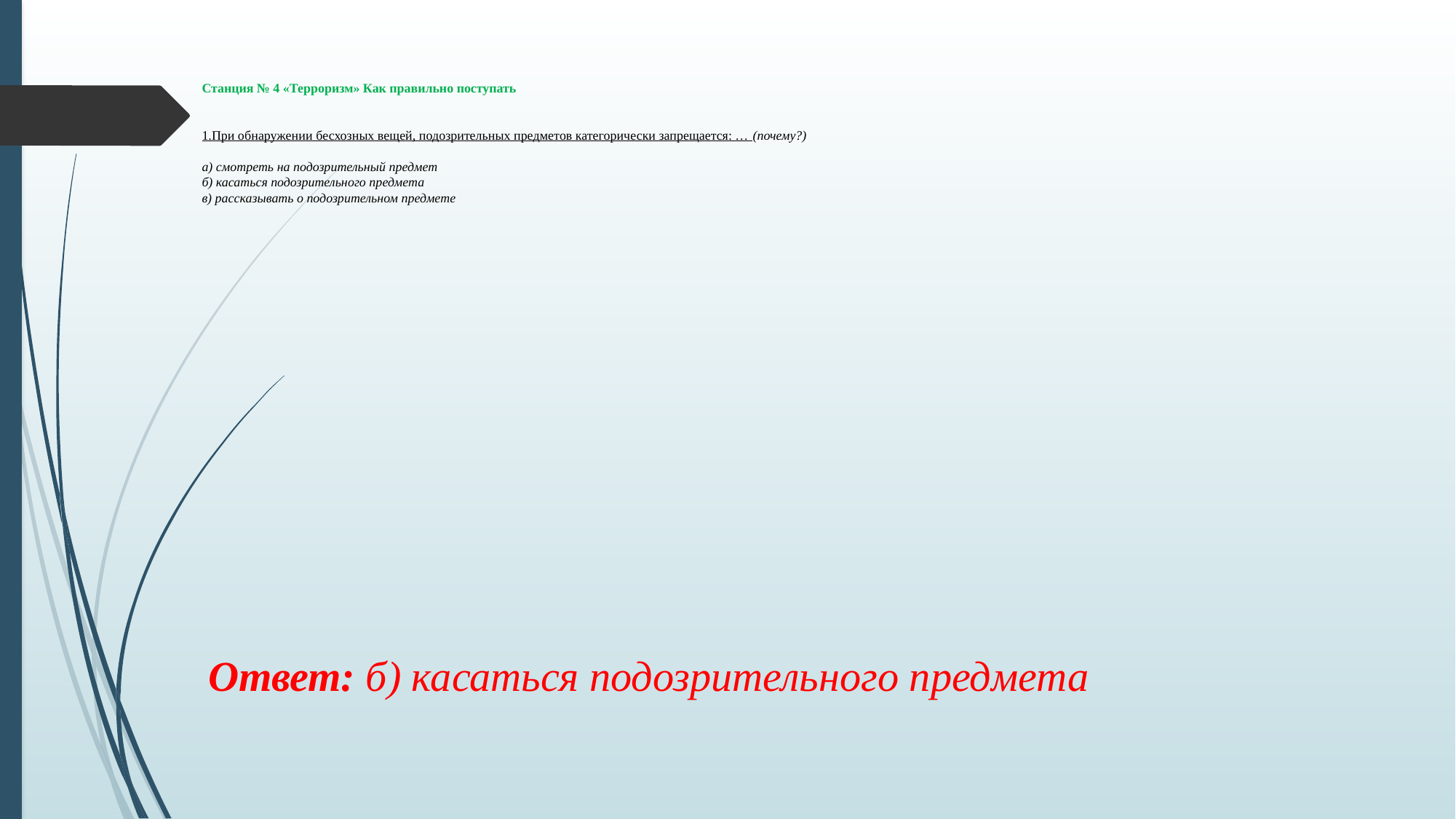

# Станция № 4 «Терроризм» Как правильно поступать 1.При обнаружении бесхозных вещей, подозрительных предметов категорически запрещается: … (почему?) а) смотреть на подозрительный предмет б) касаться подозрительного предмета в) рассказывать о подозрительном предмете
Ответ: б) касаться подозрительного предмета